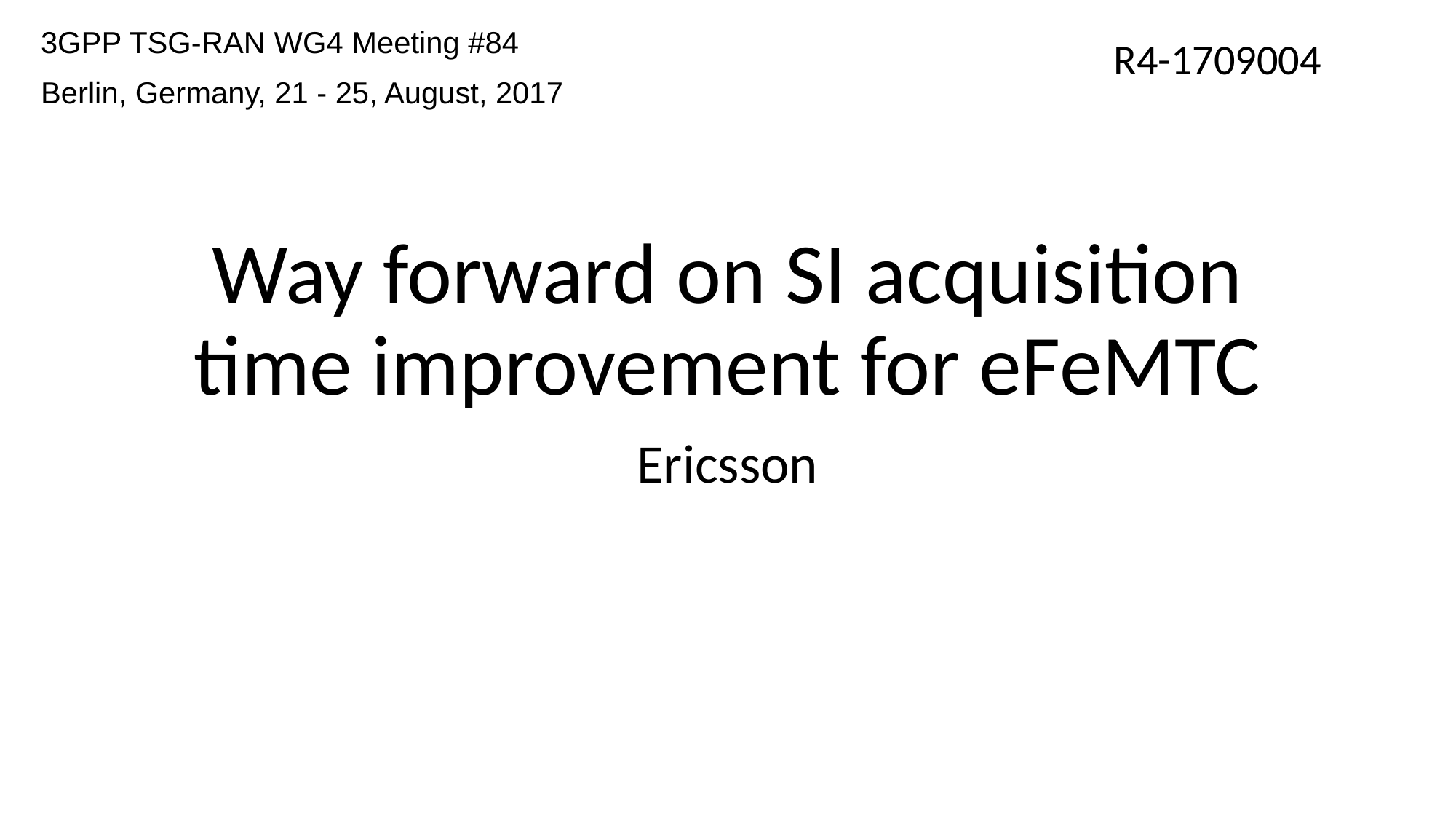

3GPP TSG-RAN WG4 Meeting #84
Berlin, Germany, 21 - 25, August, 2017
R4-1709004
# Way forward on SI acquisition time improvement for eFeMTC
Ericsson